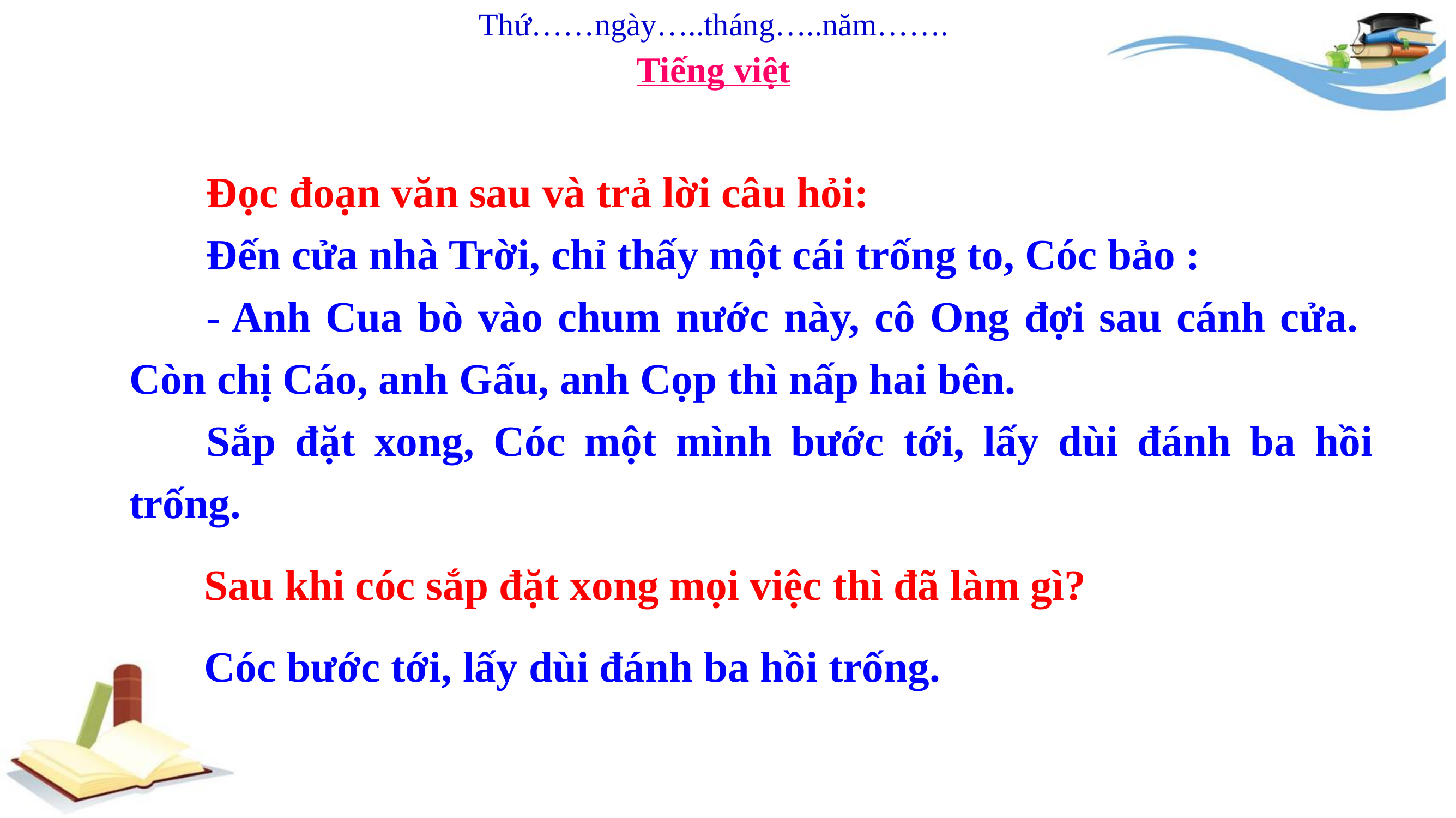

Thứ……ngày…..tháng…..năm…….
Tiếng việt
Đọc đoạn văn sau và trả lời câu hỏi:
Đến cửa nhà Trời, chỉ thấy một cái trống to, Cóc bảo :
- Anh Cua bò vào chum nước này, cô Ong đợi sau cánh cửa.  Còn chị Cáo, anh Gấu, anh Cọp thì nấp hai bên.
Sắp đặt xong, Cóc một mình bước tới, lấy dùi đánh ba hồi trống.
Sau khi cóc sắp đặt xong mọi việc thì đã làm gì?
Cóc bước tới, lấy dùi đánh ba hồi trống.